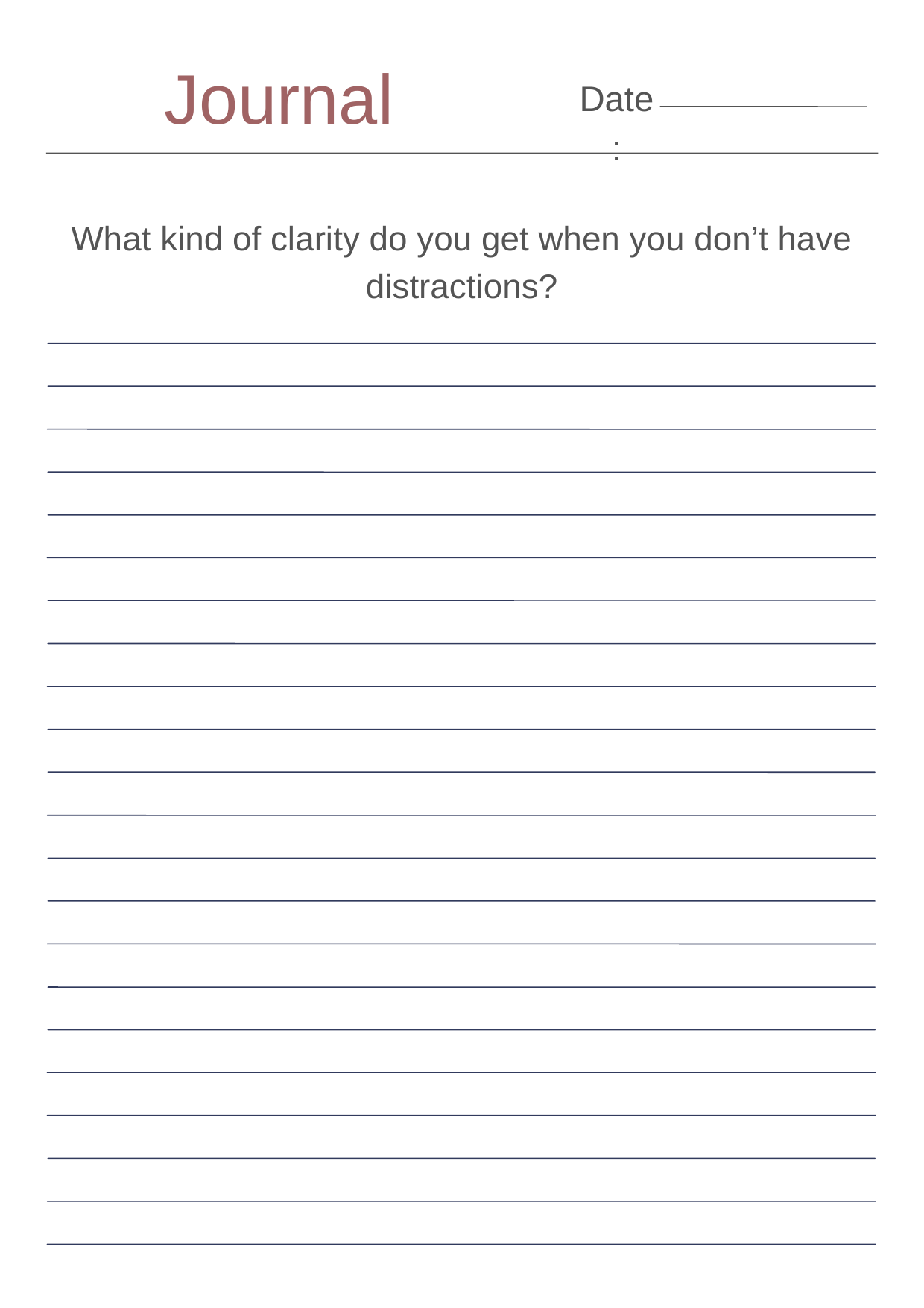

Journal
Date:

What kind of clarity do you get when you don’t have distractions?